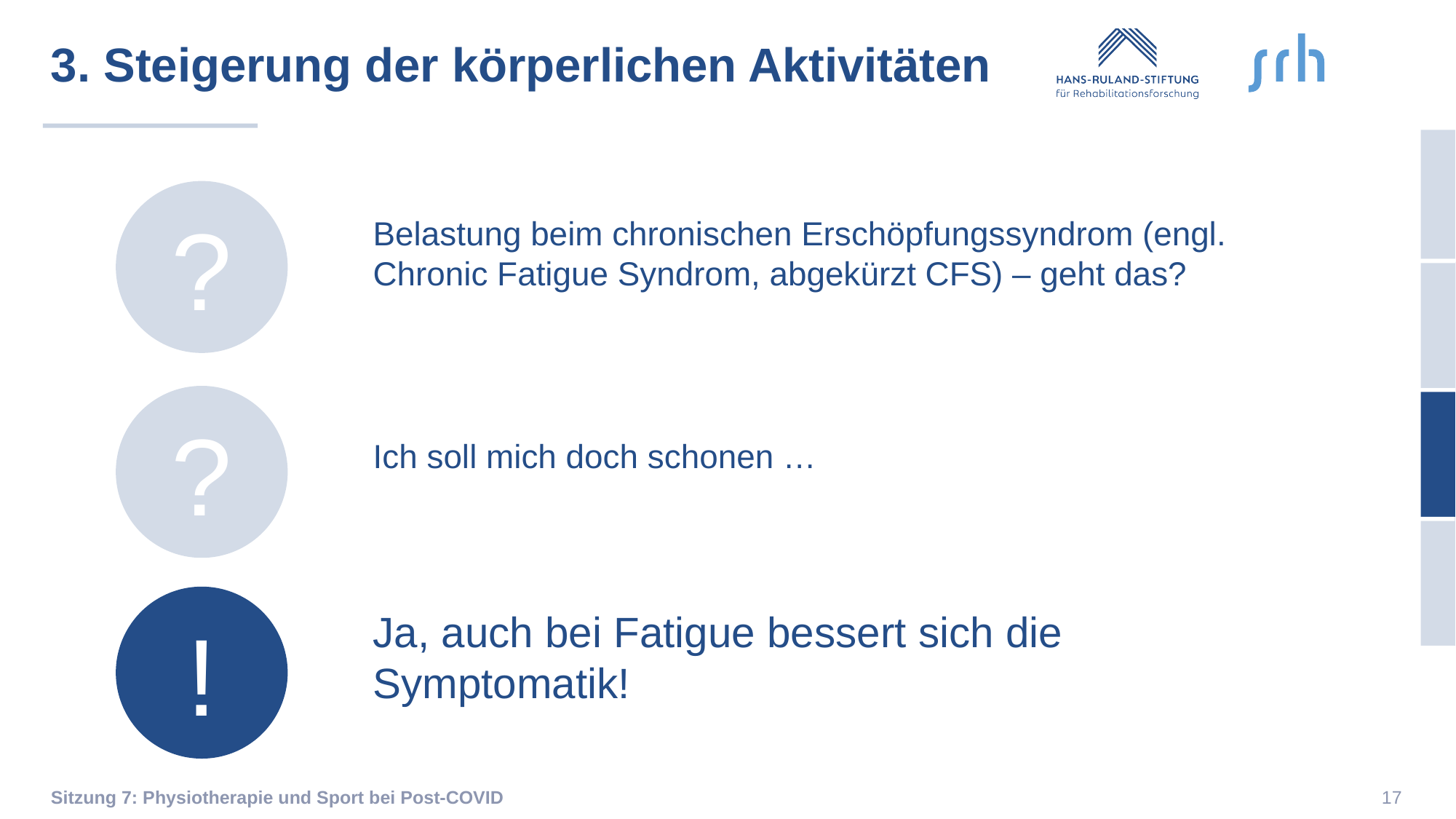

# 3. Steigerung der körperlichen Aktivitäten
Belastung beim chronischen Erschöpfungssyndrom (engl. Chronic Fatigue Syndrom, abgekürzt CFS) – geht das?

?
Ich soll mich doch schonen …

?
Ja, auch bei Fatigue bessert sich die Symptomatik!

!
Sitzung 7: Physiotherapie und Sport bei Post-COVID
17